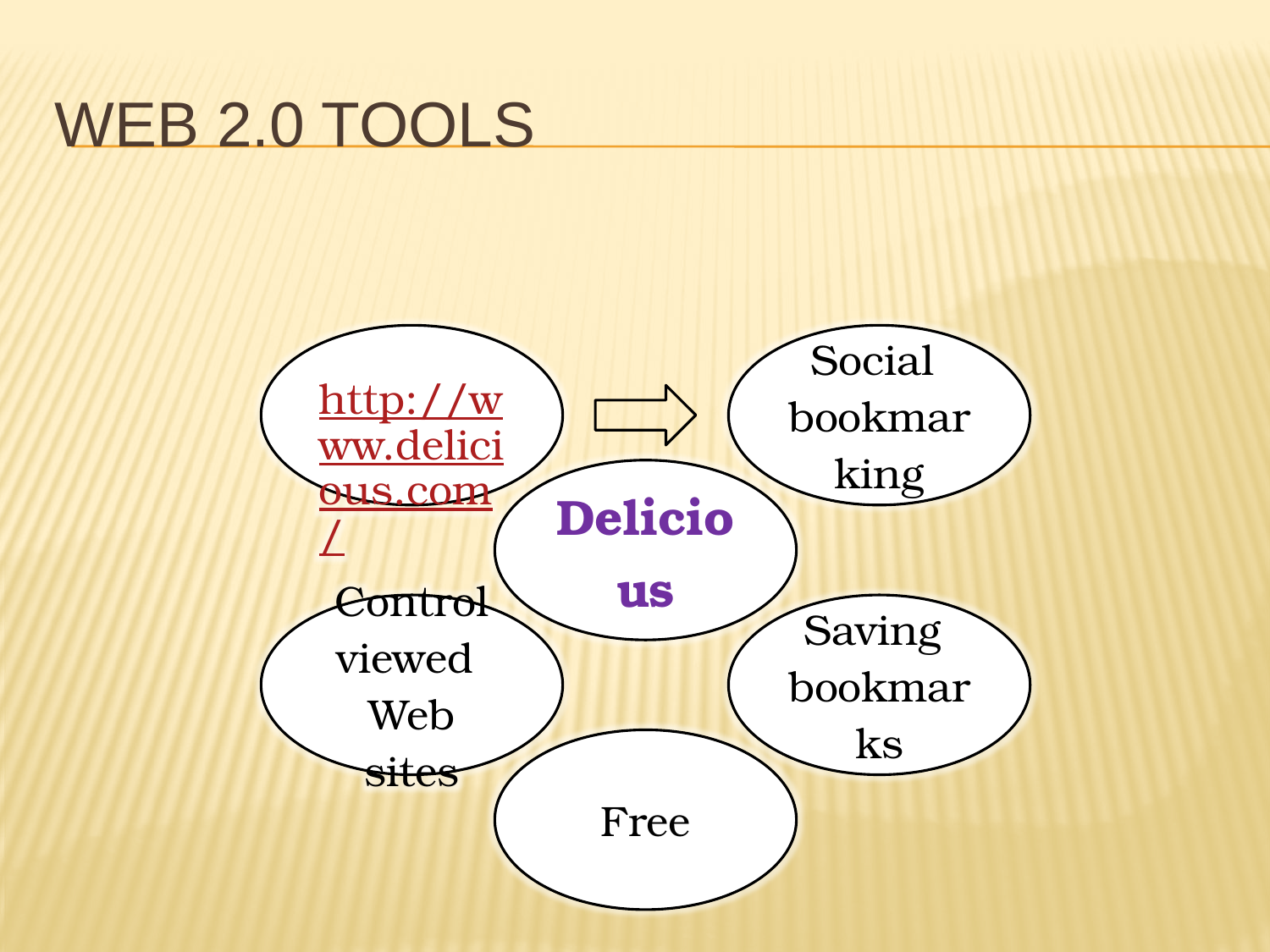

# Web 2.0 Tools
Delicious
Social
bookmarking
Saving
bookmarks
Free
Control viewed
Web sites
http://www.delicious.com/